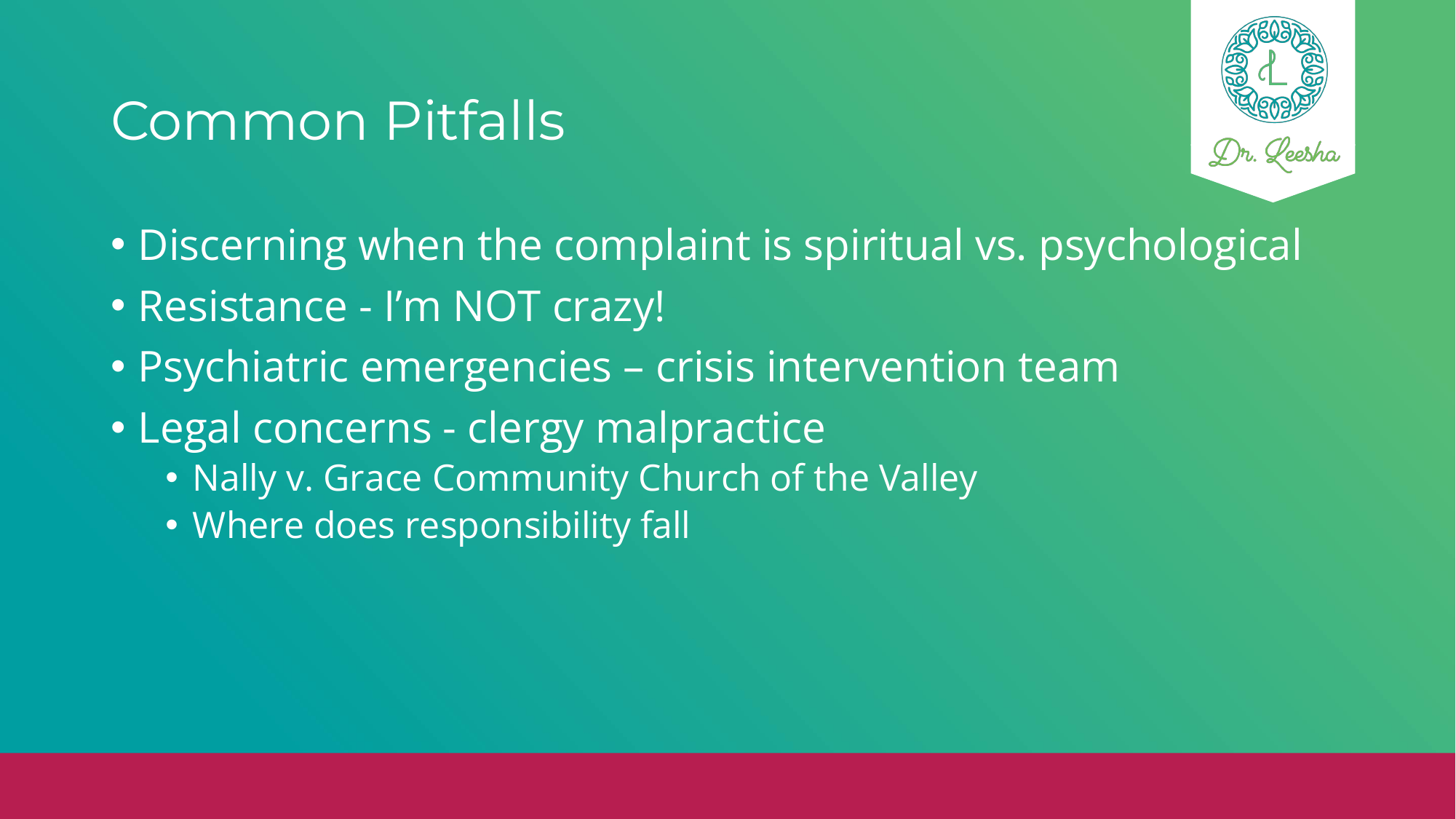

# Common Pitfalls
Discerning when the complaint is spiritual vs. psychological
Resistance - I’m NOT crazy!
Psychiatric emergencies – crisis intervention team
Legal concerns - clergy malpractice
Nally v. Grace Community Church of the Valley
Where does responsibility fall